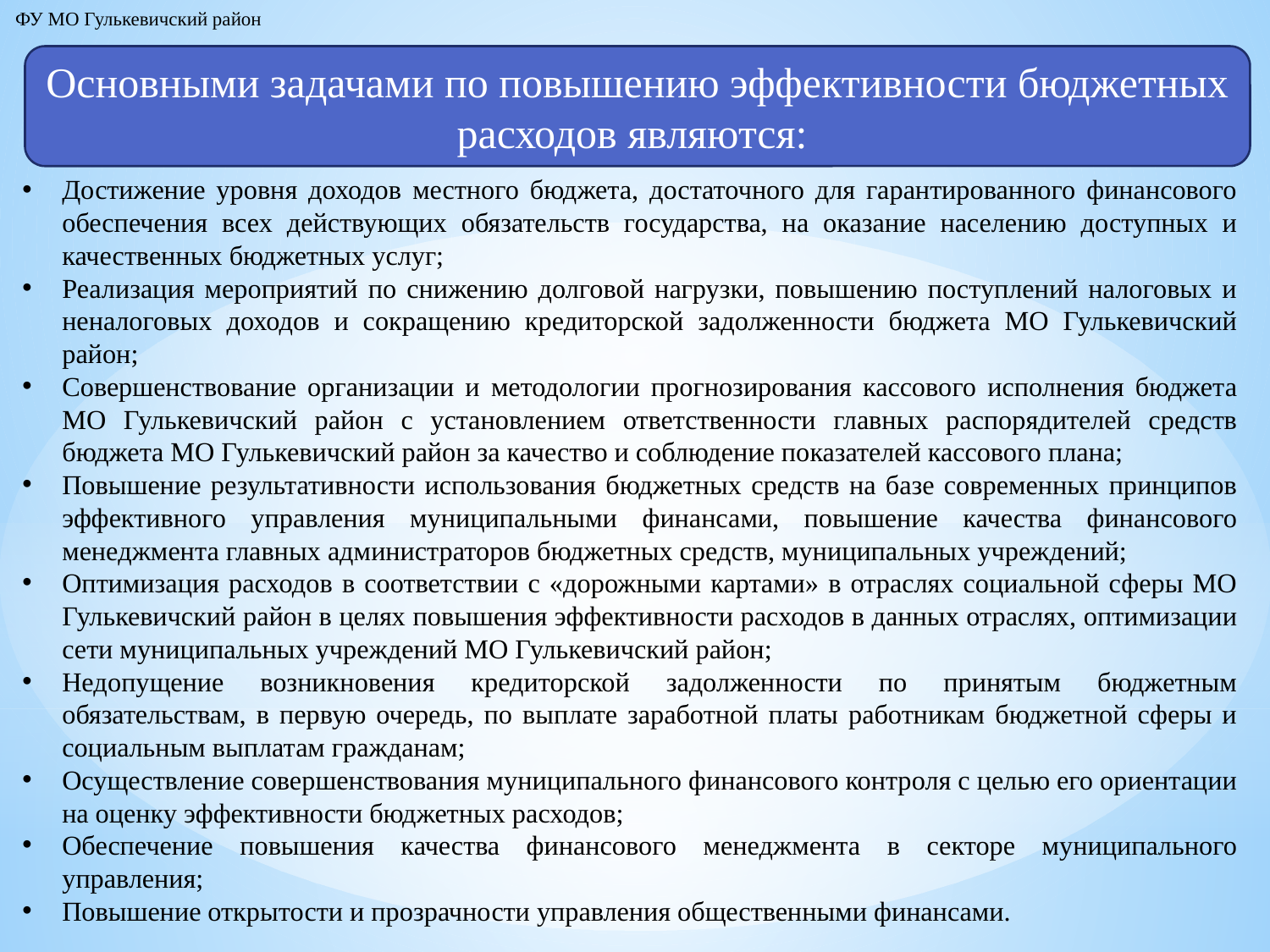

ФУ МО Гулькевичский район
Основными задачами по повышению эффективности бюджетных расходов являются:
Достижение уровня доходов местного бюджета, достаточного для гарантированного финансового обеспечения всех действующих обязательств государства, на оказание населению доступных и качественных бюджетных услуг;
Реализация мероприятий по снижению долговой нагрузки, повышению поступлений налоговых и неналоговых доходов и сокращению кредиторской задолженности бюджета МО Гулькевичский район;
Совершенствование организации и методологии прогнозирования кассового исполнения бюджета МО Гулькевичский район с установлением ответственности главных распорядителей средств бюджета МО Гулькевичский район за качество и соблюдение показателей кассового плана;
Повышение результативности использования бюджетных средств на базе современных принципов эффективного управления муниципальными финансами, повышение качества финансового менеджмента главных администраторов бюджетных средств, муниципальных учреждений;
Оптимизация расходов в соответствии с «дорожными картами» в отраслях социальной сферы МО Гулькевичский район в целях повышения эффективности расходов в данных отраслях, оптимизации сети муниципальных учреждений МО Гулькевичский район;
Недопущение возникновения кредиторской задолженности по принятым бюджетным обязательствам, в первую очередь, по выплате заработной платы работникам бюджетной сферы и социальным выплатам гражданам;
Осуществление совершенствования муниципального финансового контроля с целью его ориентации на оценку эффективности бюджетных расходов;
Обеспечение повышения качества финансового менеджмента в секторе муниципального управления;
Повышение открытости и прозрачности управления общественными финансами.